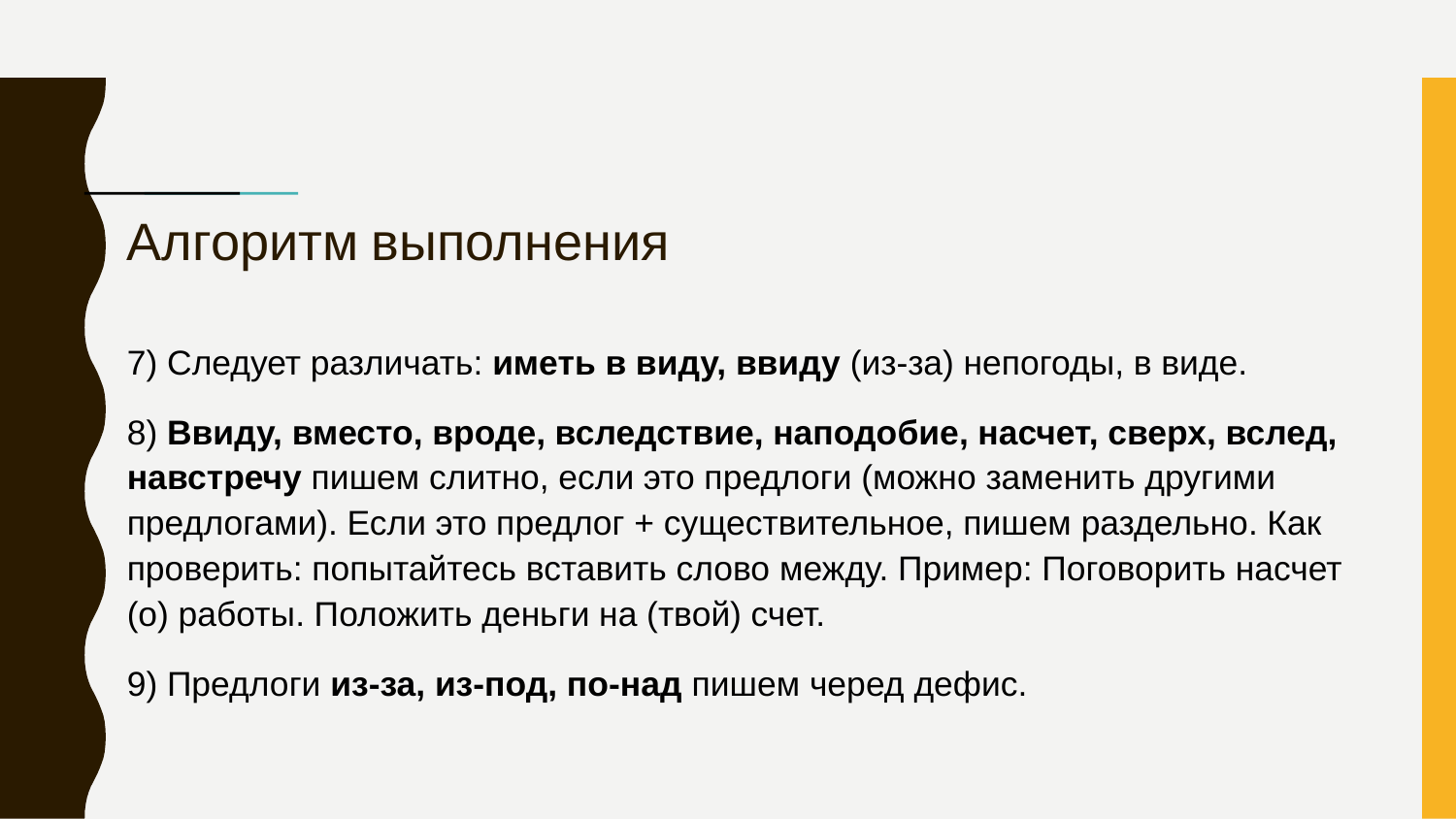

# Алгоритм выполнения
7) Следует различать: иметь в виду, ввиду (из-за) непогоды, в виде.
8) Ввиду, вместо, вроде, вследствие, наподобие, насчет, сверх, вслед, навстречу пишем слитно, если это предлоги (можно заменить другими предлогами). Если это предлог + существительное, пишем раздельно. Как проверить: попытайтесь вставить слово между. Пример: Поговорить насчет (о) работы. Положить деньги на (твой) счет.
9) Предлоги из-за, из-под, по-над пишем черед дефис.